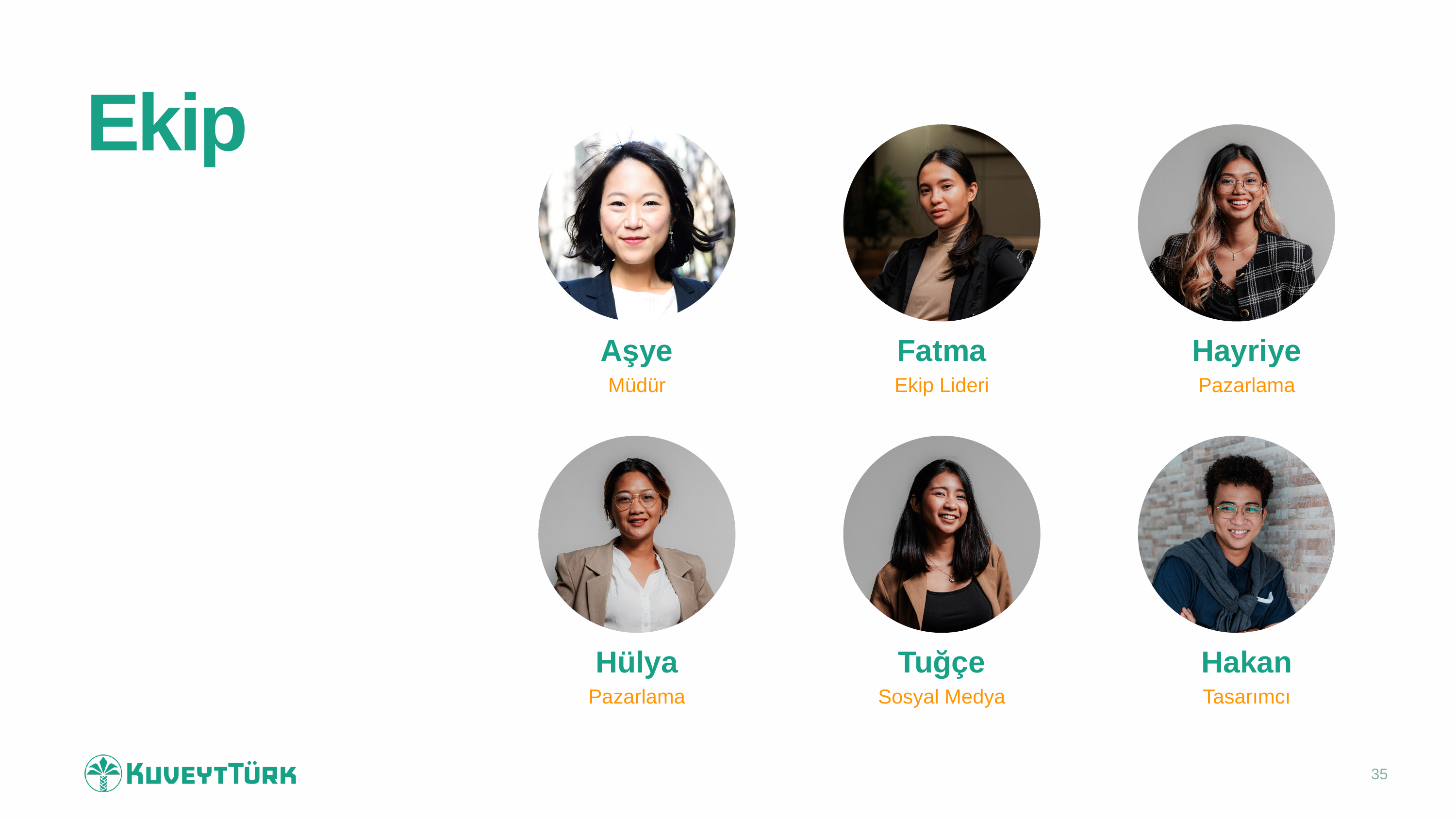

# Ekip

Aşye
Fatma
Hayriye
Müdür
Ekip Lideri
Pazarlama

Hülya
Tuğçe
Hakan
Pazarlama
Sosyal Medya
Tasarımcı
35